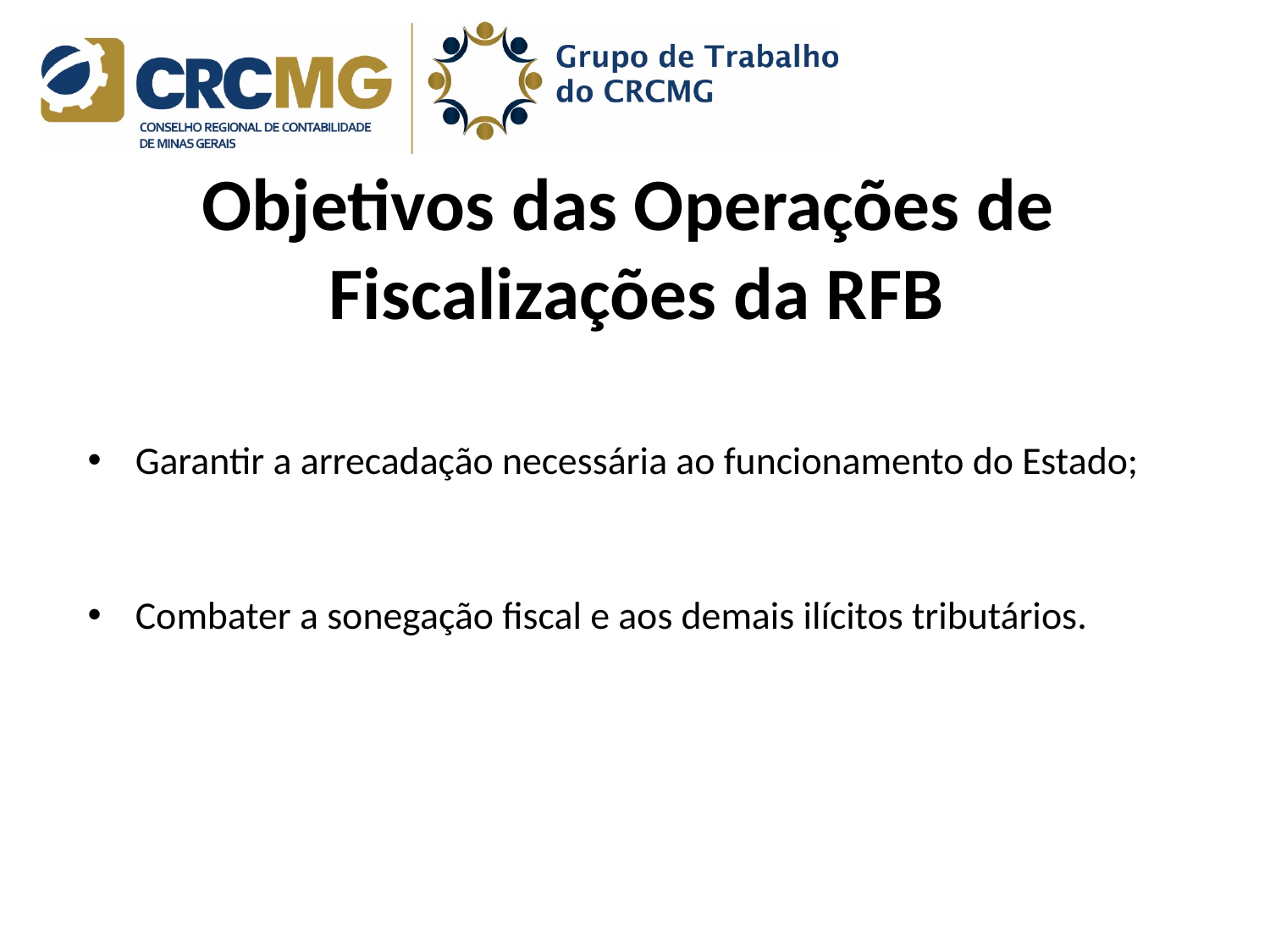

# Objetivos das Operações de  Fiscalizações da RFB
Garantir a arrecadação necessária ao funcionamento do Estado;

Combater a sonegação fiscal e aos demais ilícitos tributários.